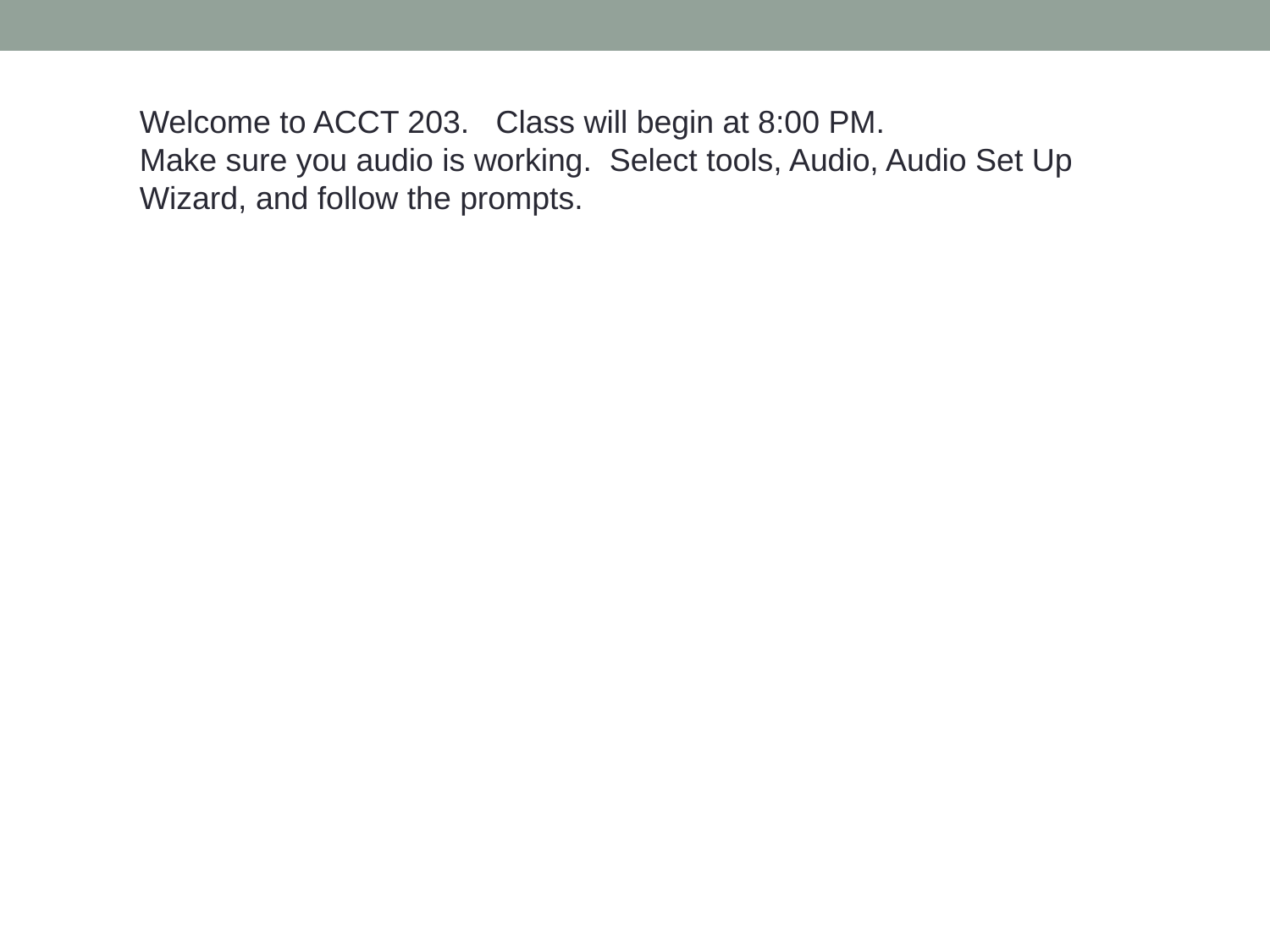

Welcome to ACCT 203.   Class will begin at 8:00 PM.
Make sure you audio is working.  Select tools, Audio, Audio Set Up Wizard, and follow the prompts.